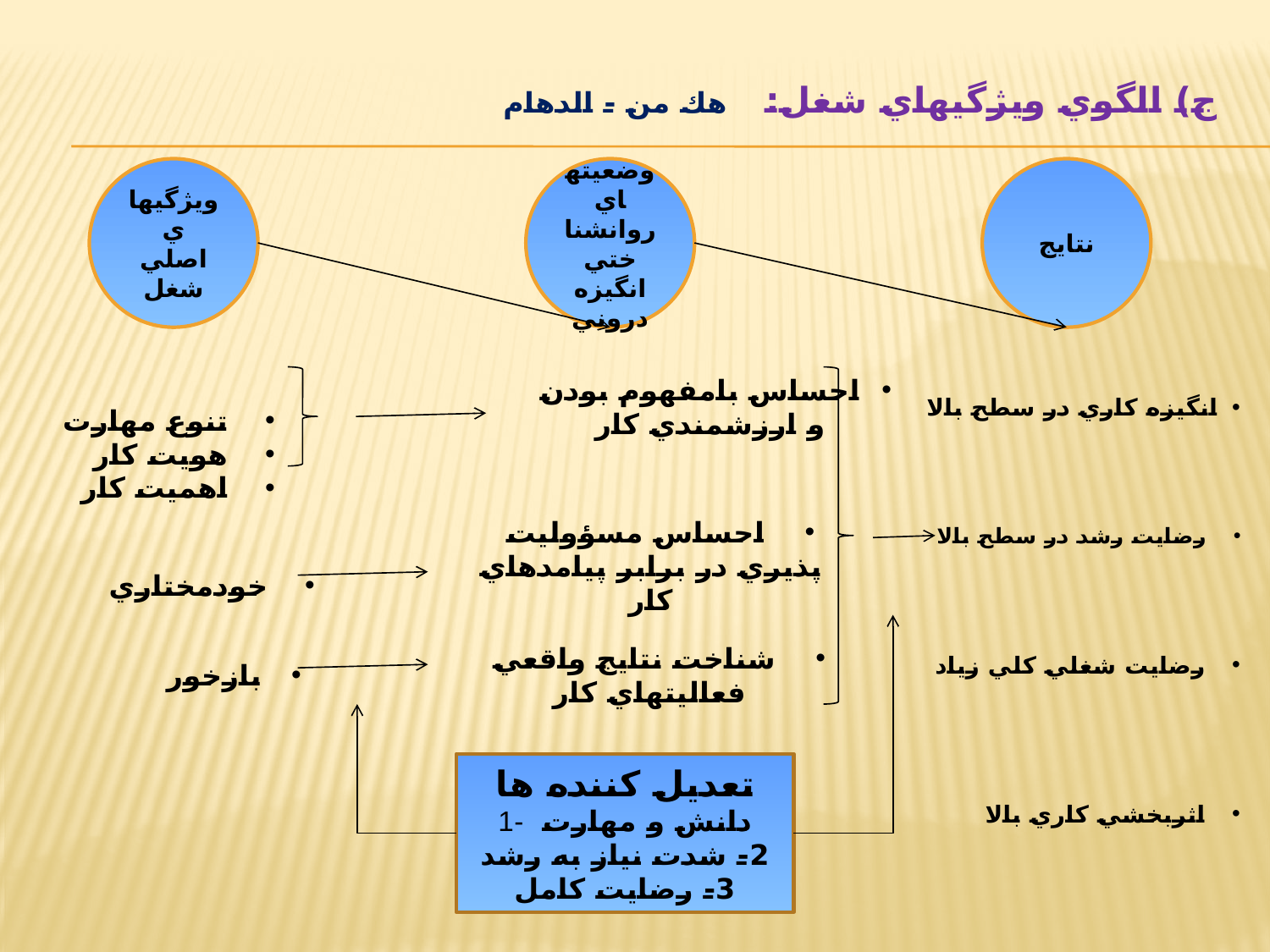

ج) الگوي ويژگيهاي شغل:   هك من - الدهام
ويژگيهاي اصلي شغل
وضعيتهاي روانشناختي انگيزه دروني
نتايج

  احساس بامفهوم بودن
و ارزشمندي كار
  انگيزه كاري در سطح بالا
تنوع مهارت
هويت كار
اهميت كار

  رضايت رشد در سطح بالا
  احساس مسؤوليت پذيري در برابر پيامدهاي كار
  خودمختاري
  رضايت شغلي كلي زياد
 بازخور
  شناخت نتايج واقعي فعاليتهاي كار
تعديل كننده ها
1- دانش و مهارت
2- شدت نياز به رشد
3- رضايت كامل
  اثربخشي كاري بالا